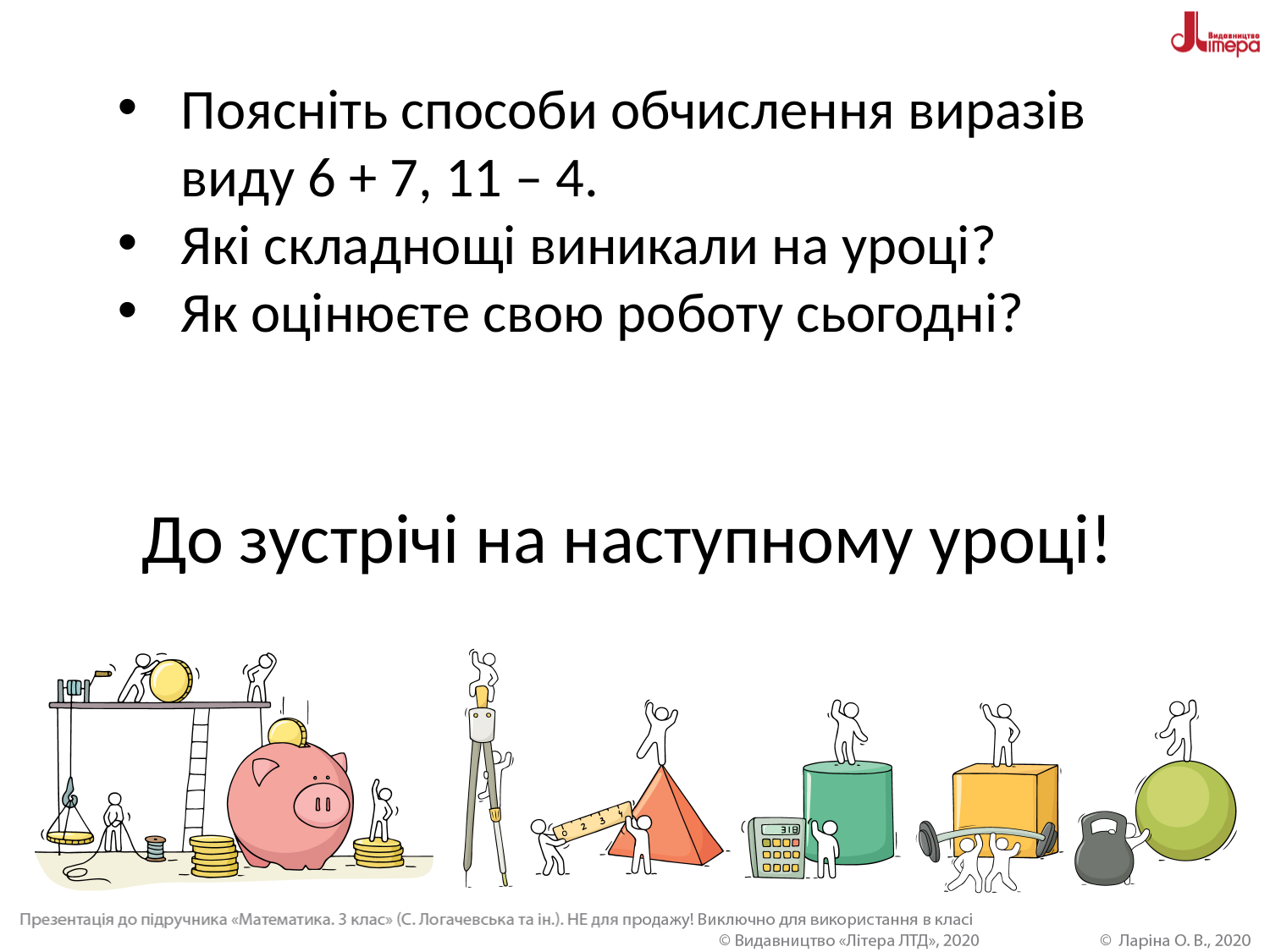

Поясніть способи обчислення виразів виду 6 + 7, 11 – 4.
Які складнощі виникали на уроці?
Як оцінюєте свою роботу сьогодні?
До зустрічі на наступному уроці!